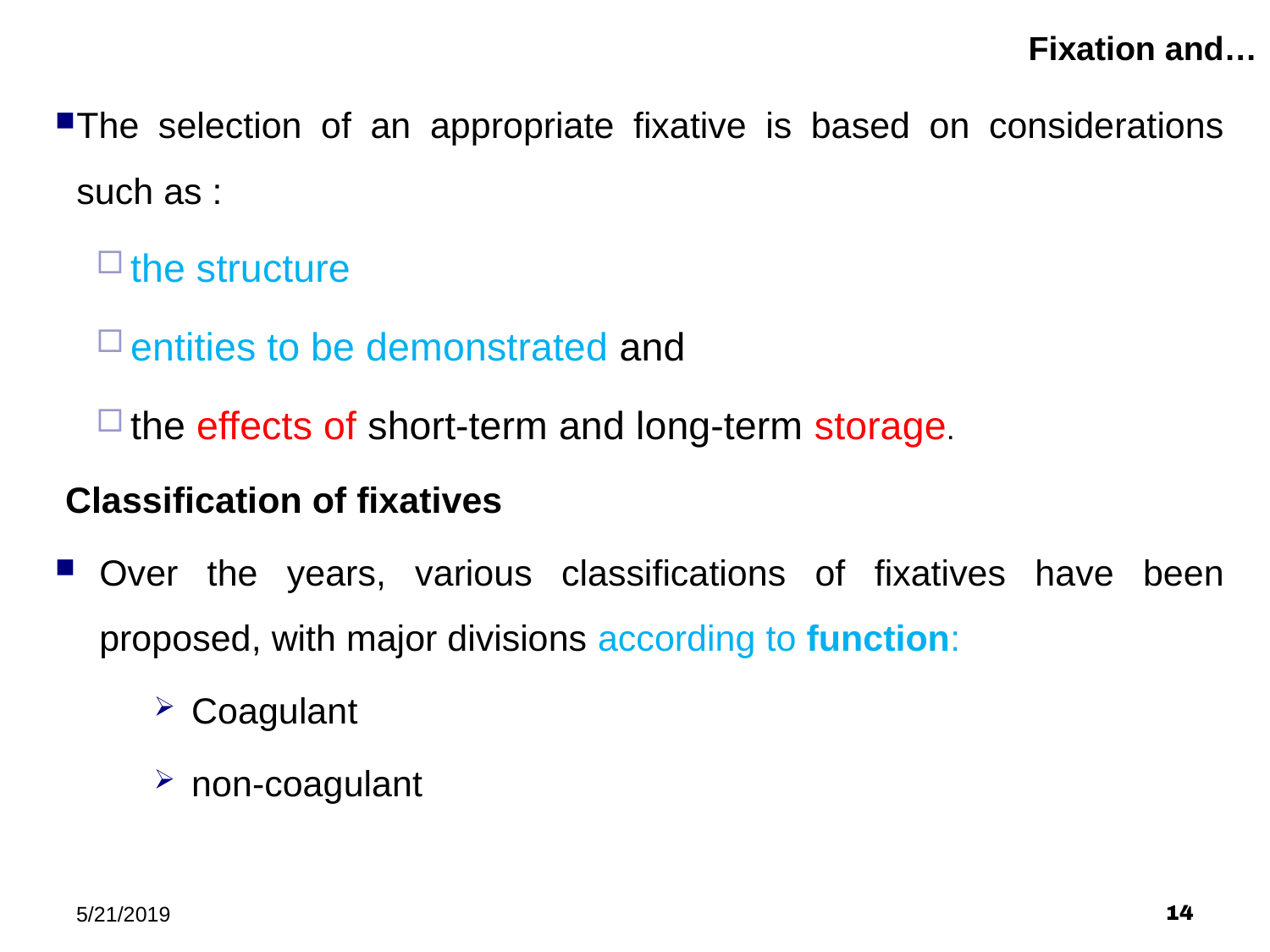

# Fixation and…
The selection of an appropriate fixative is based on considerations such as :
the structure
entities to be demonstrated and
the effects of short-term and long-term storage.
 Classification of fixatives
Over the years, various classifications of fixatives have been proposed, with major divisions according to function:
Coagulant
non-coagulant

5/21/2019
14